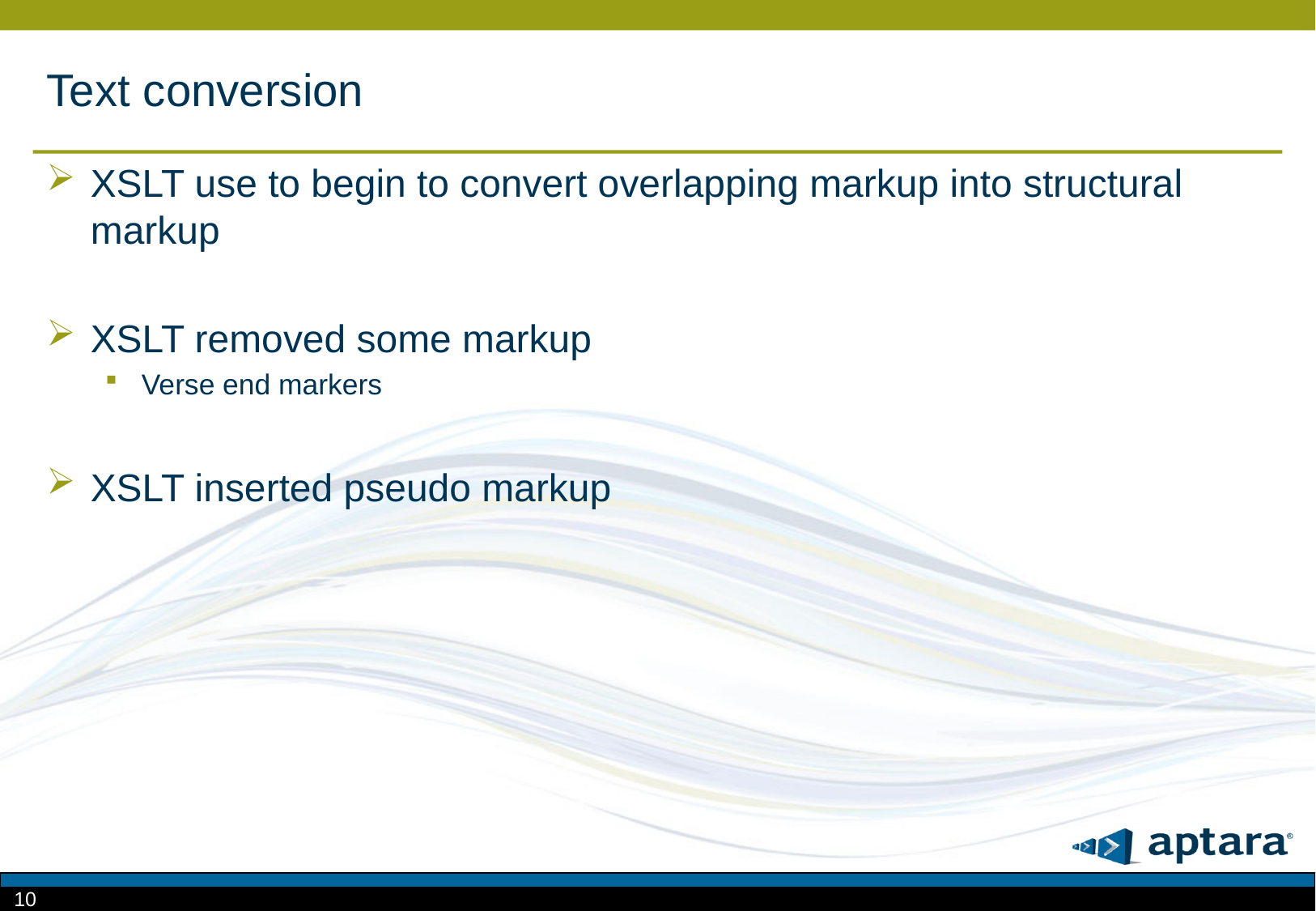

# Text conversion
XSLT use to begin to convert overlapping markup into structural markup

XSLT removed some markup
Verse end markers

XSLT inserted pseudo markup
10